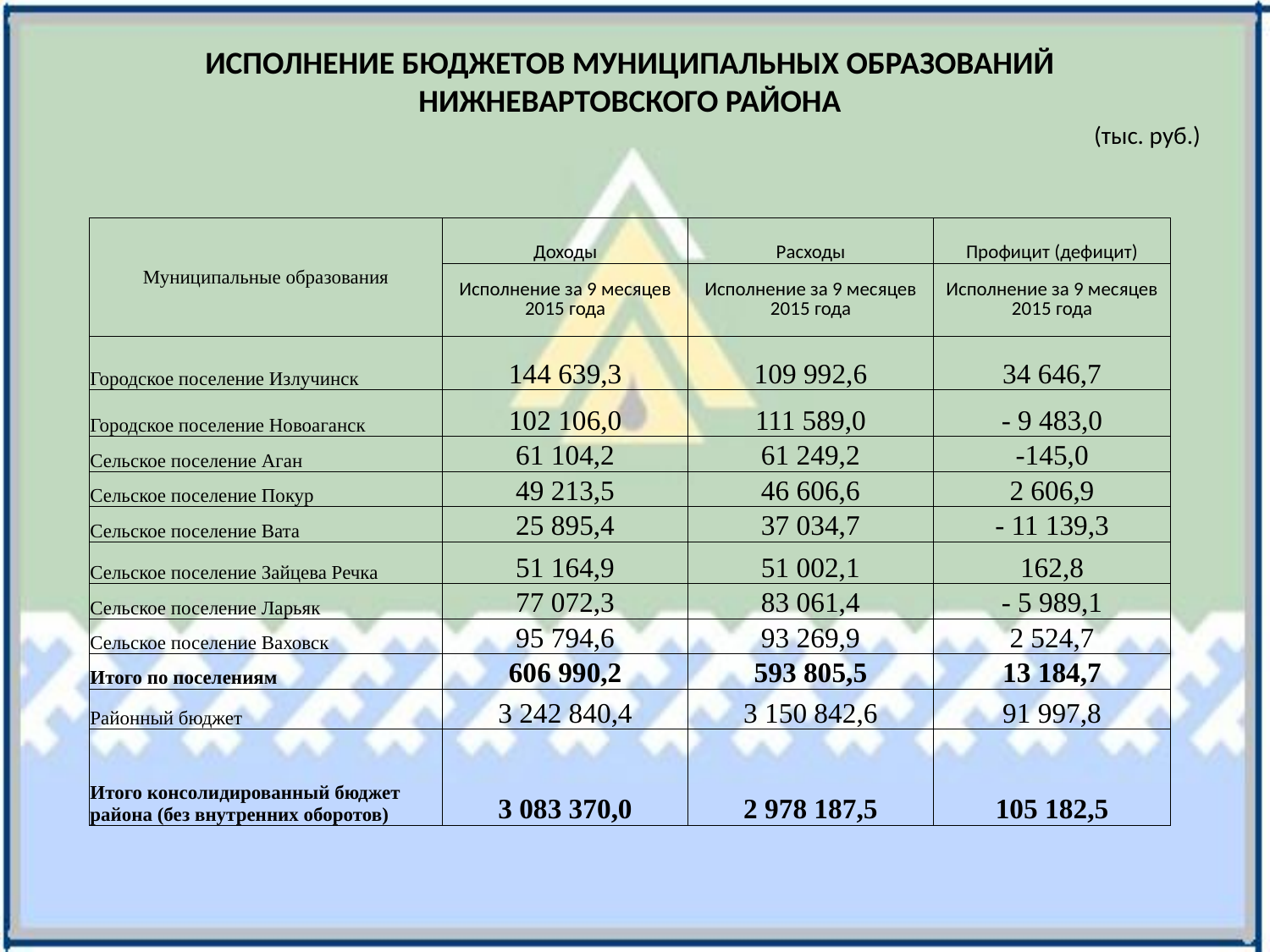

ИСПОЛНЕНИЕ БЮДЖЕТОВ МУНИЦИПАЛЬНЫХ ОБРАЗОВАНИЙ НИЖНЕВАРТОВСКОГО РАЙОНА
(тыс. руб.)
| Муниципальные образования | Доходы | Расходы | Профицит (дефицит) |
| --- | --- | --- | --- |
|  | Исполнение за 9 месяцев 2015 года | Исполнение за 9 месяцев 2015 года | Исполнение за 9 месяцев 2015 года |
| Городское поселение Излучинск | 144 639,3 | 109 992,6 | 34 646,7 |
| Городское поселение Новоаганск | 102 106,0 | 111 589,0 | - 9 483,0 |
| Сельское поселение Аган | 61 104,2 | 61 249,2 | -145,0 |
| Сельское поселение Покур | 49 213,5 | 46 606,6 | 2 606,9 |
| Сельское поселение Вата | 25 895,4 | 37 034,7 | - 11 139,3 |
| Сельское поселение Зайцева Речка | 51 164,9 | 51 002,1 | 162,8 |
| Сельское поселение Ларьяк | 77 072,3 | 83 061,4 | - 5 989,1 |
| Сельское поселение Ваховск | 95 794,6 | 93 269,9 | 2 524,7 |
| Итого по поселениям | 606 990,2 | 593 805,5 | 13 184,7 |
| Районный бюджет | 3 242 840,4 | 3 150 842,6 | 91 997,8 |
| Итого консолидированный бюджет района (без внутренних оборотов) | 3 083 370,0 | 2 978 187,5 | 105 182,5 |